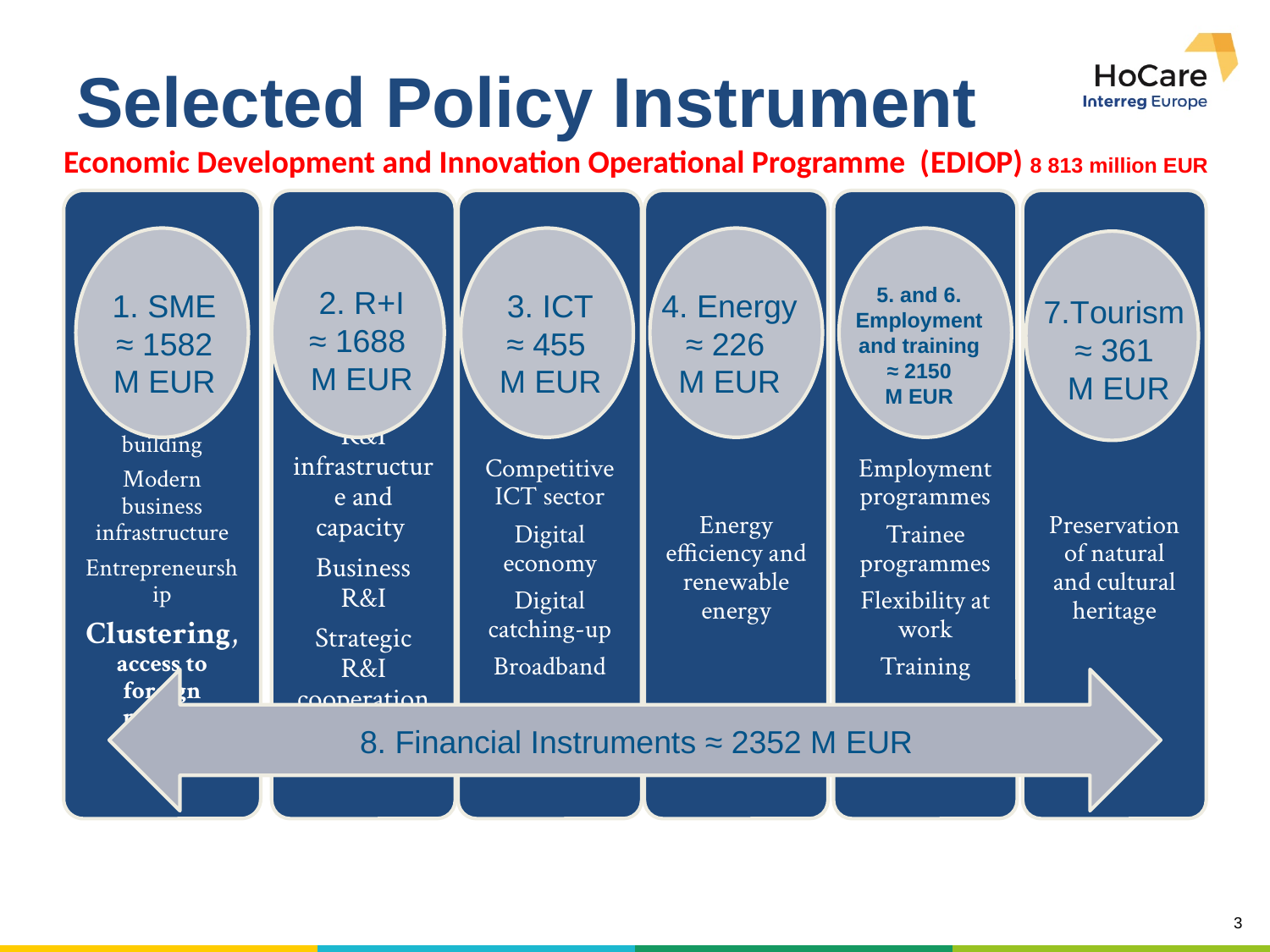

# Selected Policy Instrument
Economic Development and Innovation Operational Programme  (EDIOP) 8 813 million EUR
Capacity building
Modern business infrastructure
Entrepreneurship
Clustering, access to foreign market
R&I infrastructure and capacity
Business R&I
Strategic R&I cooperation
Competitive ICT sector
Digital economy
Digital catching-up
Broadband
Energy efficiency and renewable energy
Employment programmes
Trainee programmes
Flexibility at work
Training
Preservation of natural and cultural heritage
Capacity building
Modern business infrastructure
Entrepreneurship
Clustering, access to foreign market
R&I infrastructure and capacity
Business R&I
Strategic R&I cooperation
Competitive ICT sector
Digital economy
Digital catching-up
Broadband
Energy efficiency and renewable energy
Employment programmes
Trainee programmes
Flexibility at work
Training
Preservation of natural and cultural heritage
5. and 6. Employment and training
≈ 2150
M EUR
2. R+I
≈ 1688
M EUR
1. SME
 ≈ 1582
M EUR
3. ICT
≈ 455
M EUR
4. Energy
≈ 226
M EUR
7.Tourism
≈ 361
 M EUR
8. Financial Instruments ≈ 2352 M EUR